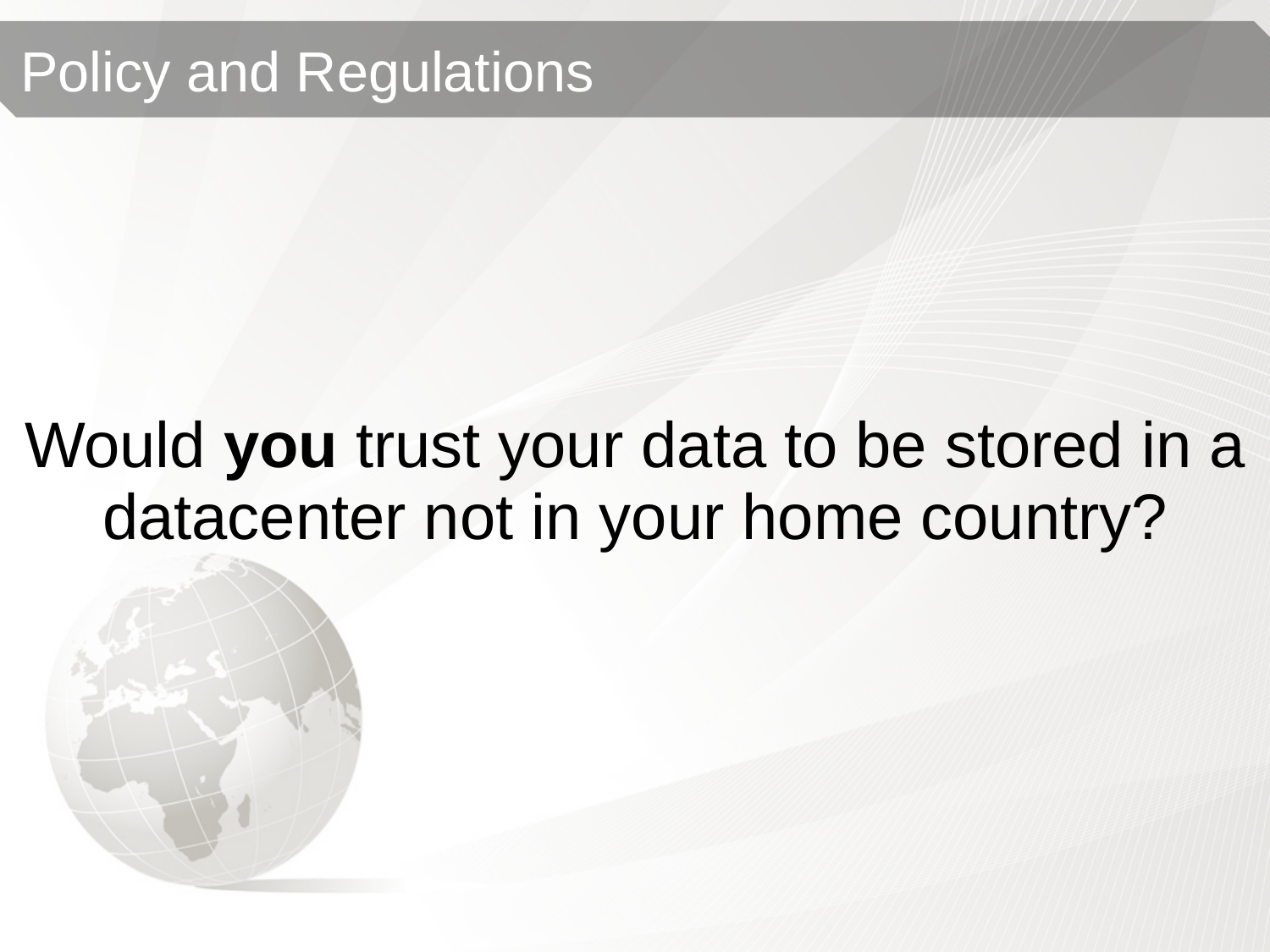

Would you trust your data to be stored in a datacenter not in your home country?